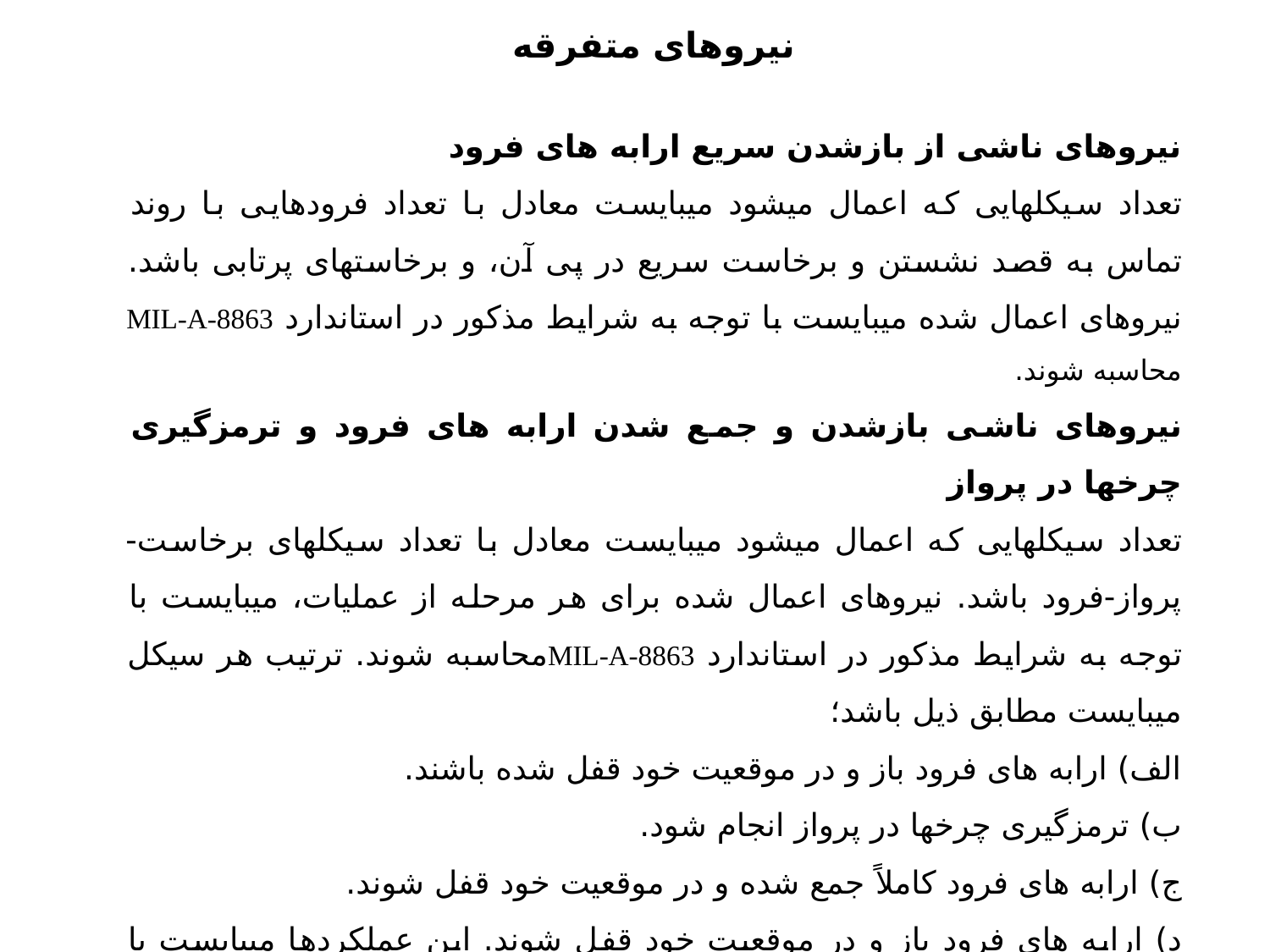

نیروهای متفرقه

نیروهای ناشی از بازشدن سریع ارابه های فرود
تعداد سیکلهایی که اعمال میشود میبایست معادل با تعداد فرودهایی با روند تماس به قصد نشستن و برخاست سریع در پی آن، و برخاستهای پرتابی باشد. نیروهای اعمال شده میبایست با توجه به شرایط مذکور در استاندارد MIL-A-8863 محاسبه شوند.
نیروهای ناشی بازشدن و جمع شدن ارابه های فرود و ترمزگیری چرخها در پرواز
تعداد سیکلهایی که اعمال میشود میبایست معادل با تعداد سیکلهای برخاست-پرواز-فرود باشد. نیروهای اعمال شده برای هر مرحله از عملیات، میبایست با توجه به شرایط مذکور در استاندارد MIL-A-8863محاسبه شوند. ترتیب هر سیکل میبایست مطابق ذیل باشد؛
الف) ارابه های فرود باز و در موقعیت خود قفل شده باشند.
ب) ترمزگیری چرخها در پرواز انجام شود.
ج) ارابه های فرود کاملاً جمع شده و در موقعیت خود قفل شوند.
د) ارابه های فرود باز و در موقعیت خود قفل شوند. این عملکردها میبایست با استفاده از توان نرمال سیستم انجام شوند.